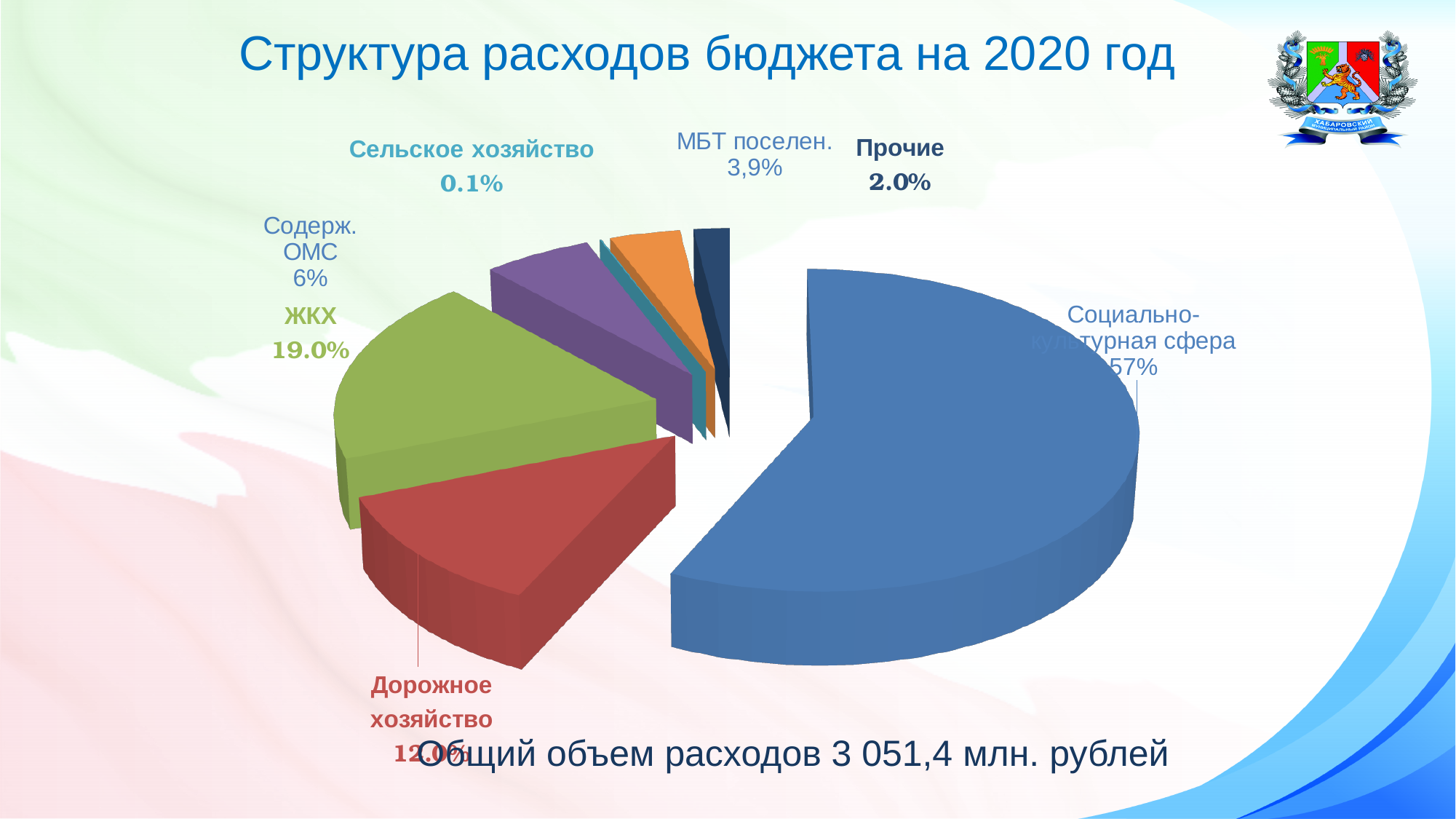

Структура расходов бюджета на 2020 год

[unsupported chart]

Общий объем расходов 3 051,4 млн. рублей